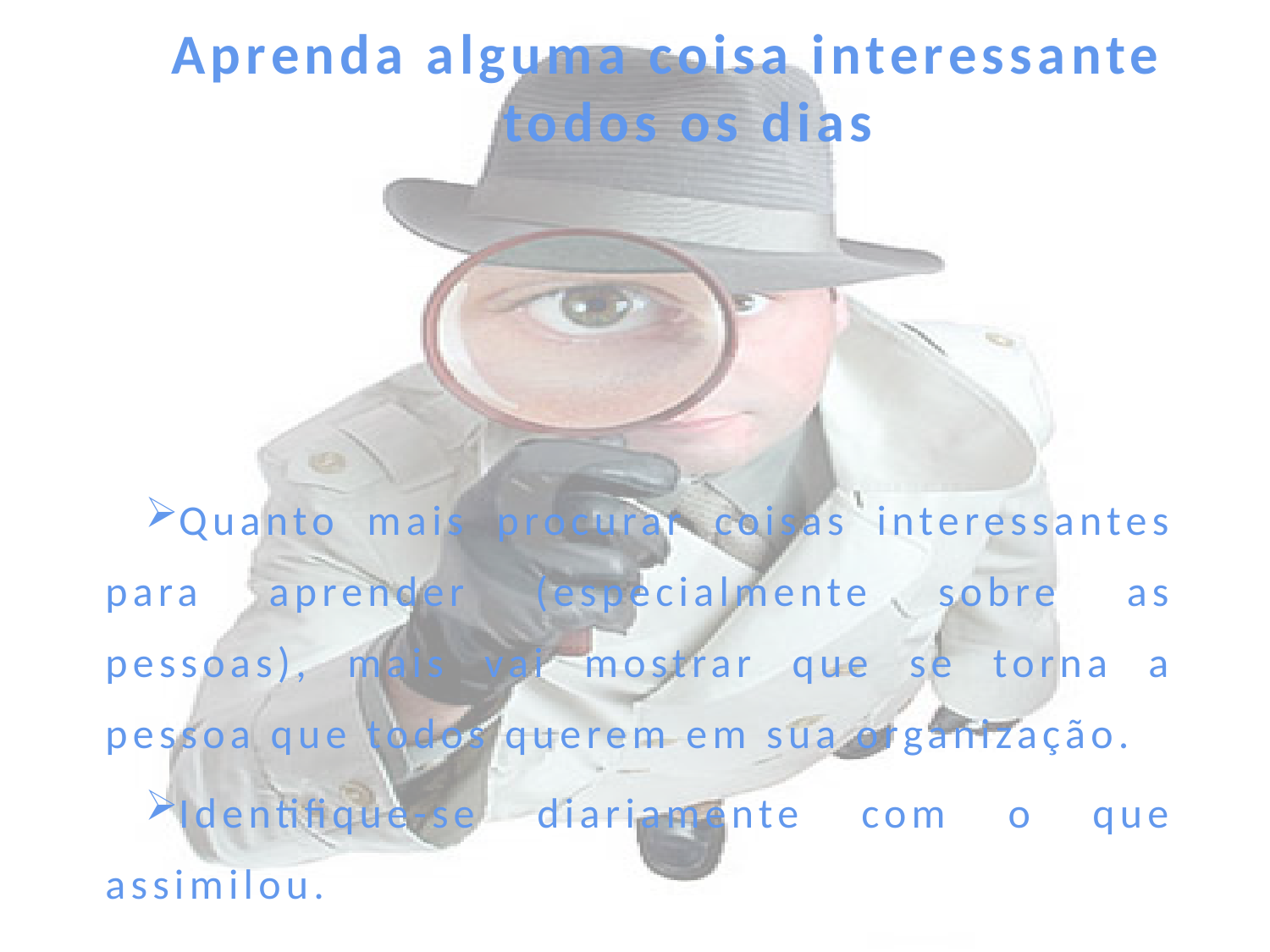

# Aprenda alguma coisa interessante todos os dias
Quanto mais procurar coisas interessantes para aprender (especialmente sobre as pessoas), mais vai mostrar que se torna a pessoa que todos querem em sua organização.
Identifique-se diariamente com o que assimilou.